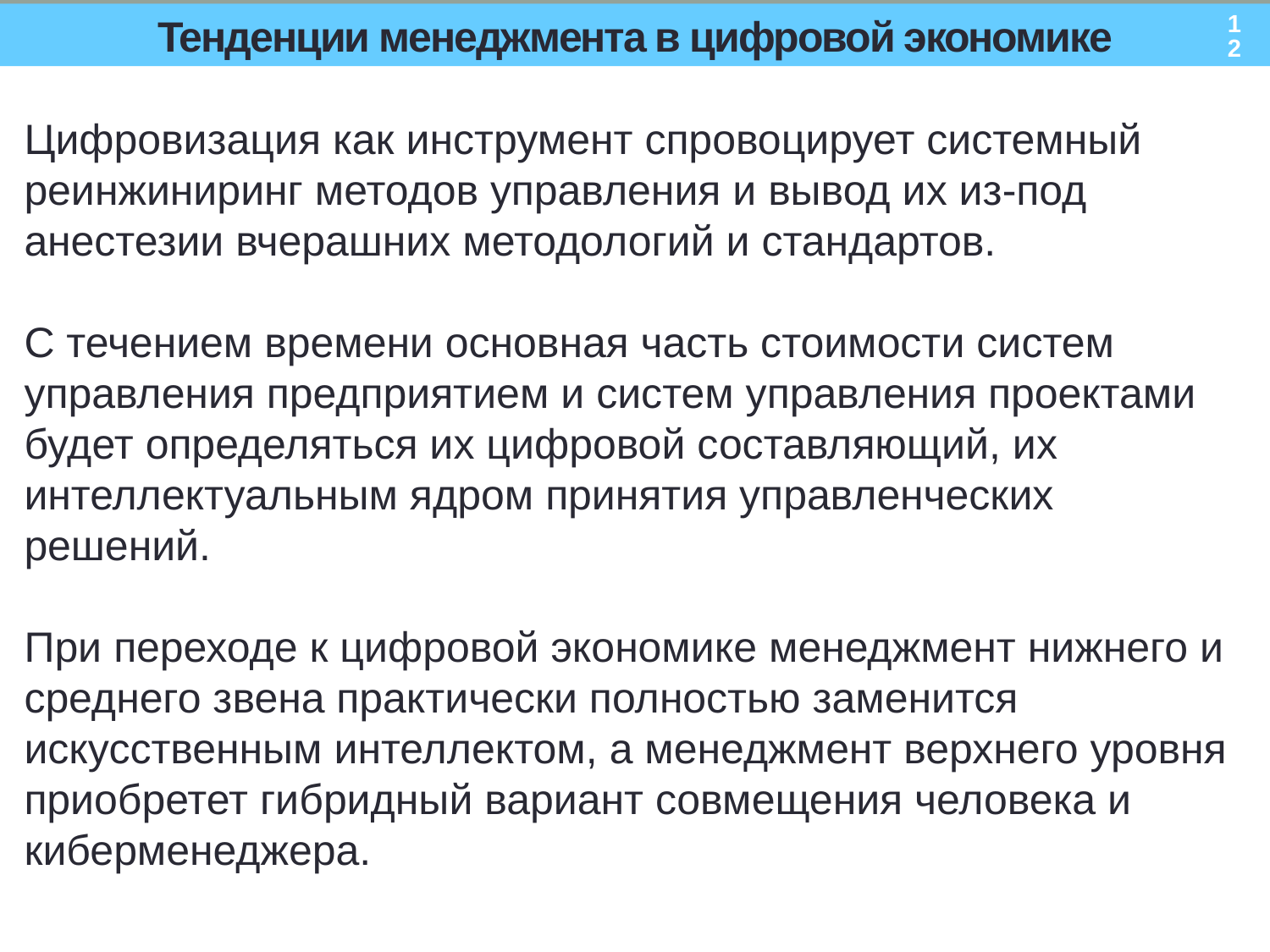

12
# Тенденции менеджмента в цифровой экономике
Цифровизация как инструмент спровоцирует системный реинжиниринг методов управления и вывод их из-под анестезии вчерашних методологий и стандартов.

С течением времени основная часть стоимости систем управления предприятием и систем управления проектами будет определяться их цифровой составляющий, их интеллектуальным ядром принятия управленческих решений.

При переходе к цифровой экономике менеджмент нижнего и среднего звена практически полностью заменится искусственным интеллектом, а менеджмент верхнего уровня приобретет гибридный вариант совмещения человека и киберменеджера.